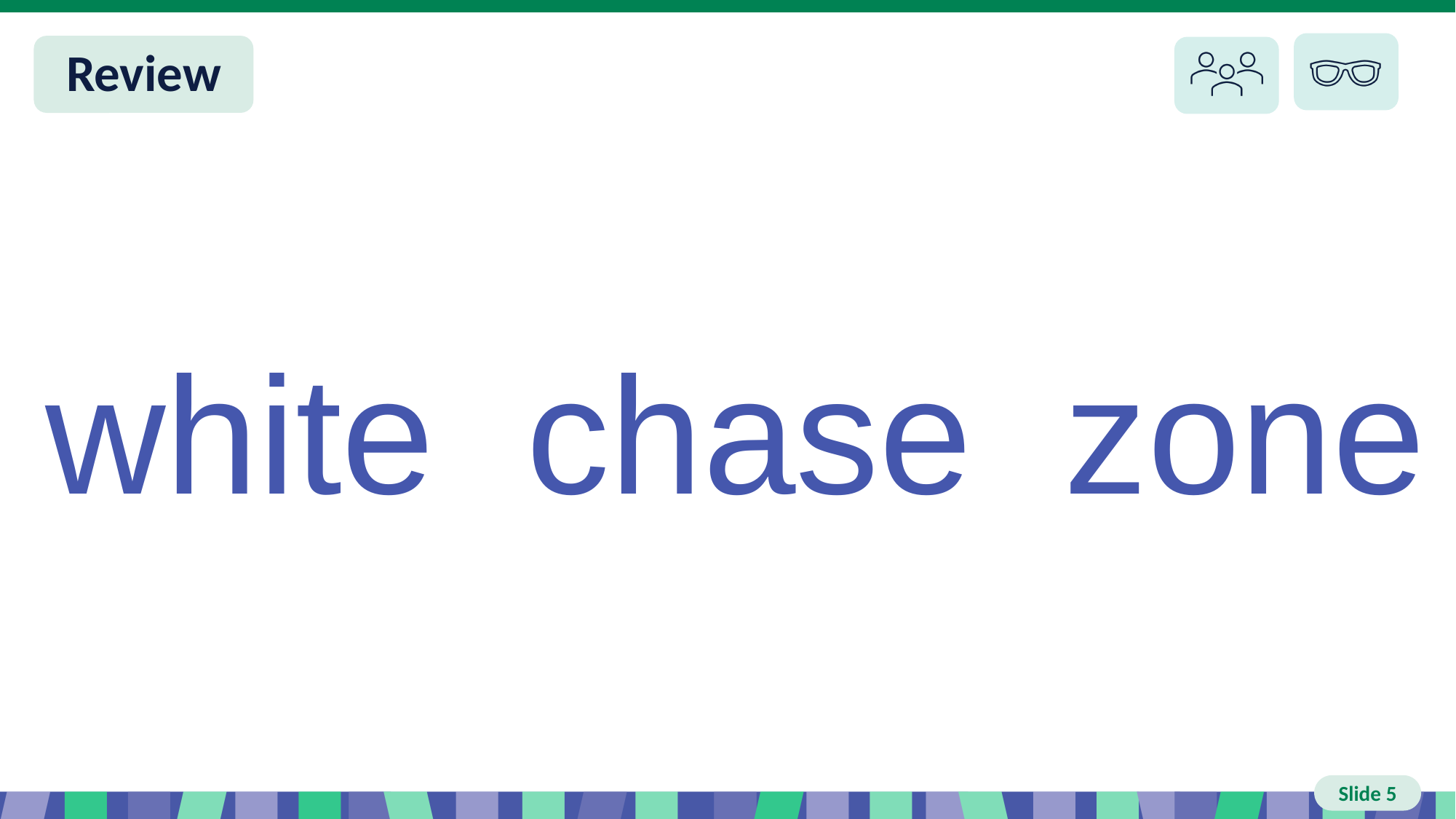

# Slide 5 Review
white  chase  zone